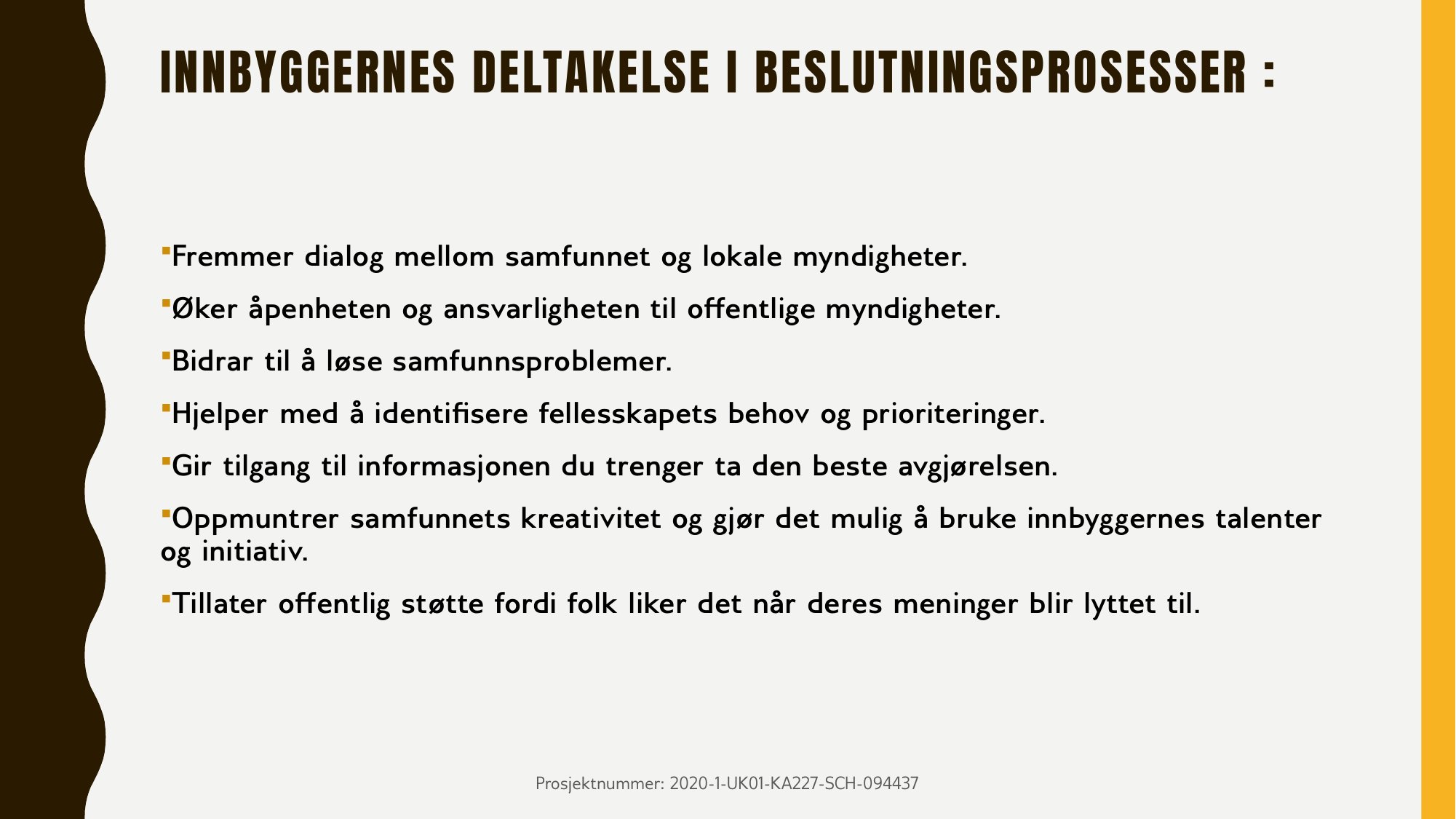

# Innbyggernes deltakelse i beslutningsprosesser :
Fremmer dialog mellom samfunnet og lokale myndigheter.
Øker åpenheten og ansvarligheten til offentlige myndigheter.
Bidrar til å løse samfunnsproblemer.
Hjelper med å identifisere fellesskapets behov og prioriteringer.
Gir tilgang til informasjonen du trenger ta den beste avgjørelsen.
Oppmuntrer samfunnets kreativitet og gjør det mulig å bruke innbyggernes talenter og initiativ.
Tillater offentlig støtte fordi folk liker det når deres meninger blir lyttet til.

Prosjektnummer: 2020-1-UK01-KA227-SCH-094437